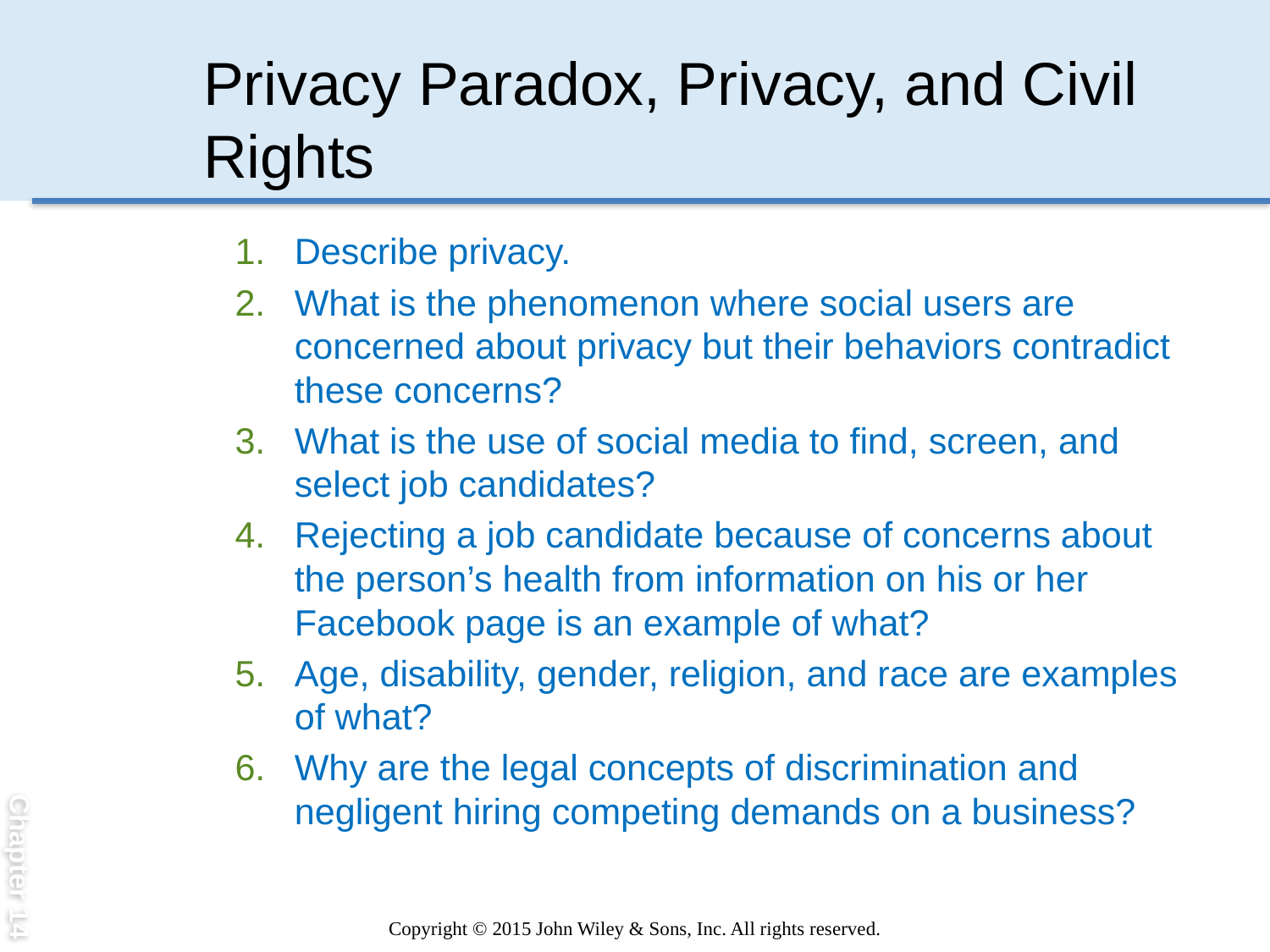

Chapter 14
# Privacy Paradox, Privacy, and Civil Rights
Describe privacy.
What is the phenomenon where social users are concerned about privacy but their behaviors contradict these concerns?
What is the use of social media to find, screen, and select job candidates?
Rejecting a job candidate because of concerns about the person’s health from information on his or her Facebook page is an example of what?
Age, disability, gender, religion, and race are examples of what?
Why are the legal concepts of discrimination and negligent hiring competing demands on a business?